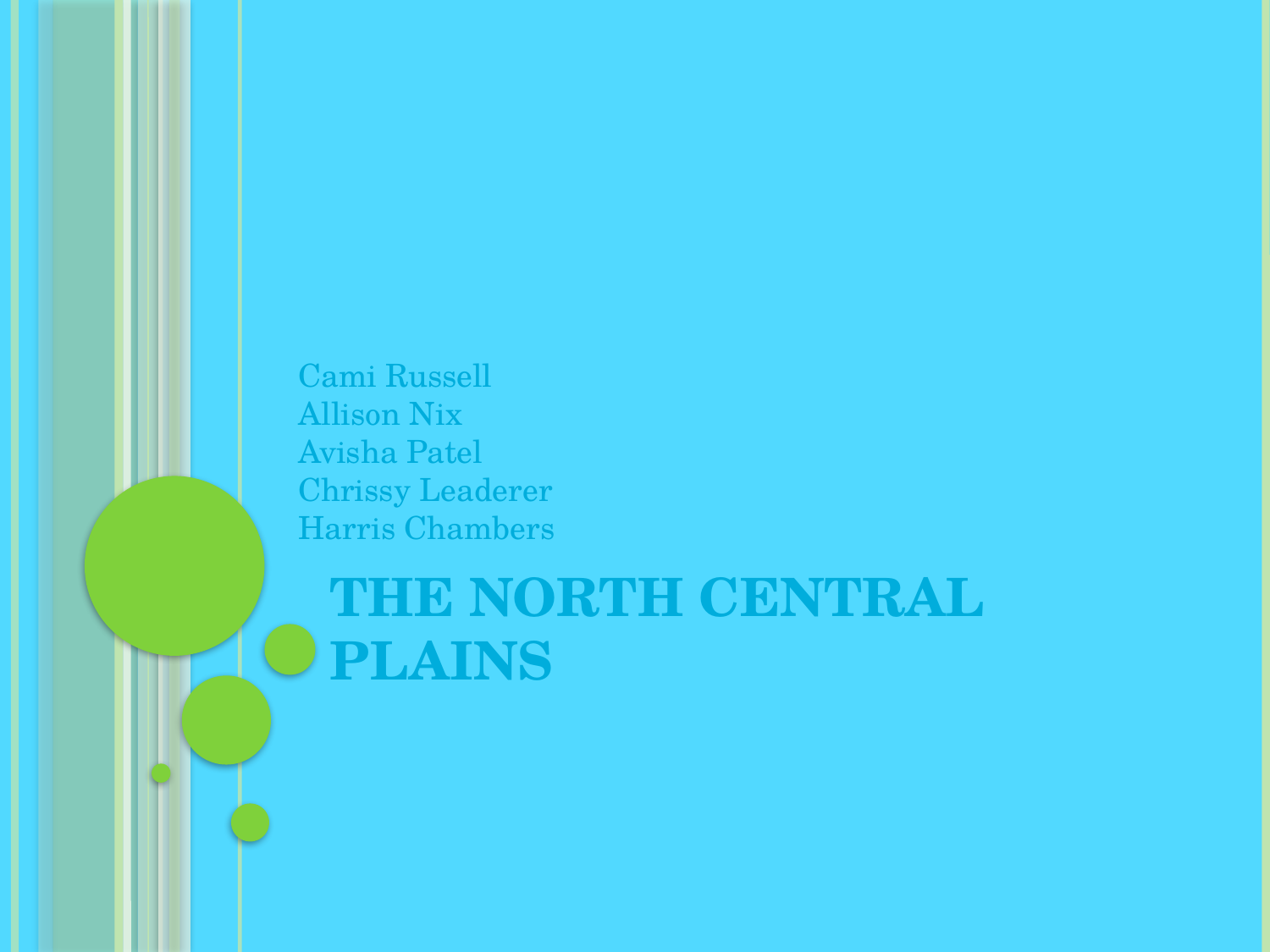

Cami Russell
Allison Nix
Avisha Patel
Chrissy Leaderer
Harris Chambers
# The North Central Plains